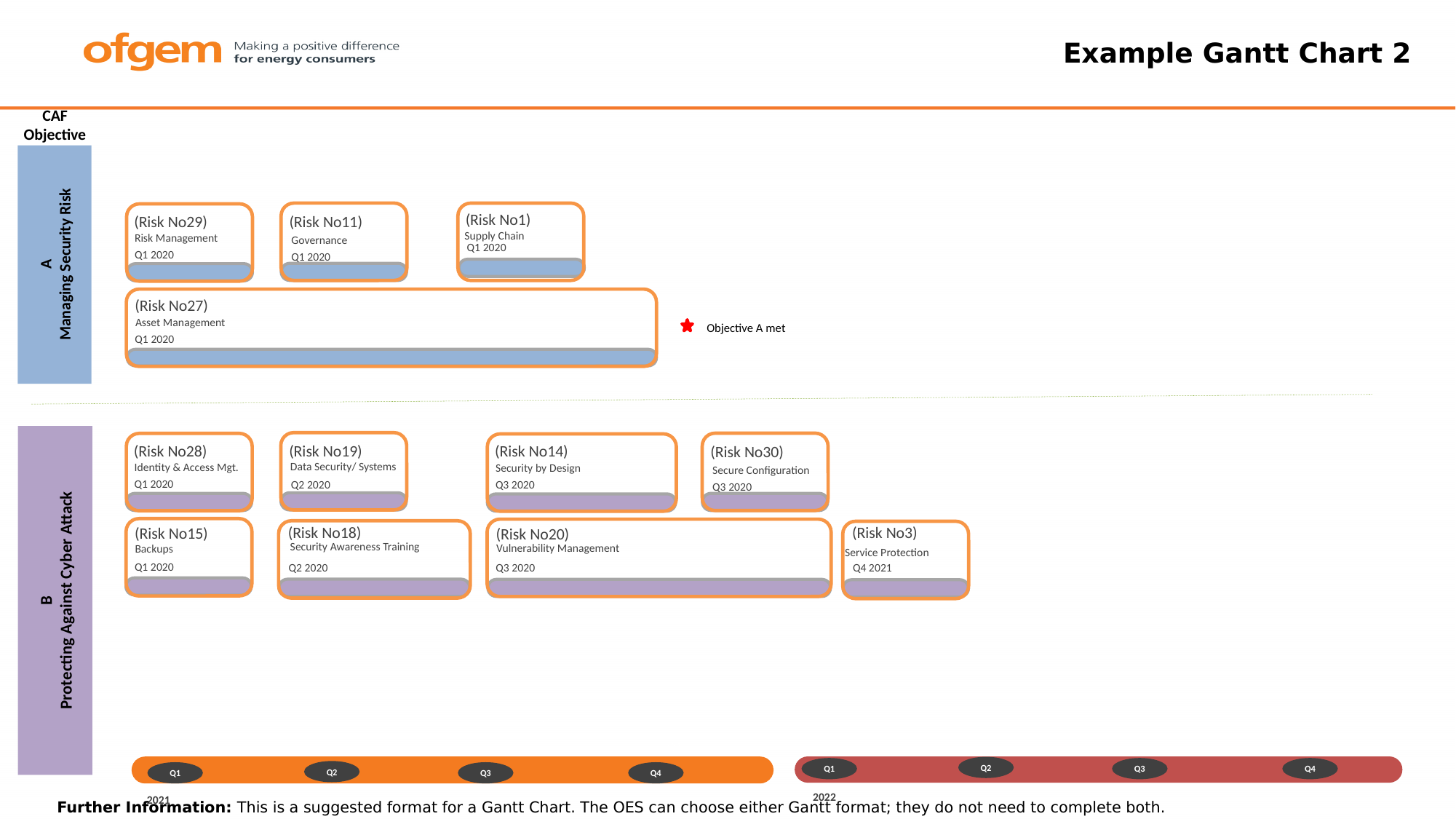

Example Gantt Chart 2
CAF Objective
A
Managing Security Risk

 (Risk No1)
Supply Chain
Q1 2020
 (Risk No11)
Governance
Q1 2020
(Risk No29)
Risk Management
Q1 2020

(Risk No27)
Asset Management
Q1 2020

Objective A met

B
Protecting Against Cyber Attack

(Risk No28)
Identity & Access Mgt.

Q1 2020
(Risk No14)
Security by Design

Q3 2020
 (Risk No19)
Data Security/ Systems

Q2 2020
 (Risk No30)
Secure Configuration

Q3 2020

 (Risk No18)
 (Risk No3)
(Risk No15)
Backups
Q1 2020
(Risk No20)
Vulnerability Management
Q3 2020
Security Awareness Training
Q2 2020
Service Protection
Q4 2021

Q2
Q4

Q2

Q1
Q3
Q4
Q2
Q1
Q3
Q4

2022
Further Information: This is a suggested format for a Gantt Chart. The OES can choose either Gantt format; they do not need to complete both.
2021